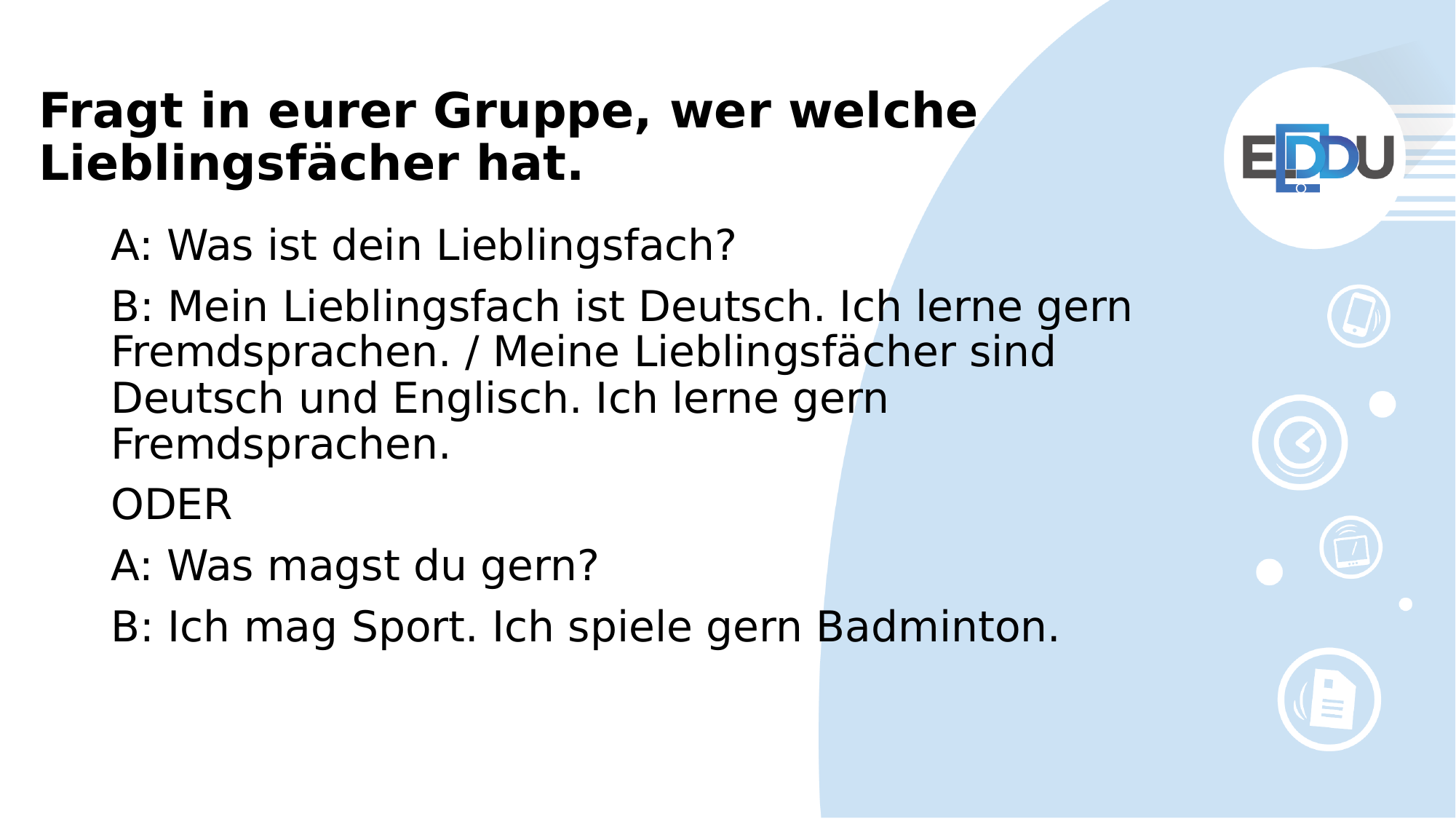

# Fragt in eurer Gruppe, wer welche Lieblingsfächer hat.
A: Was ist dein Lieblingsfach?
B: Mein Lieblingsfach ist Deutsch. Ich lerne gern Fremdsprachen. / Meine Lieblingsfächer sind Deutsch und Englisch. Ich lerne gern Fremdsprachen.
ODER
A: Was magst du gern?
B: Ich mag Sport. Ich spiele gern Badminton.